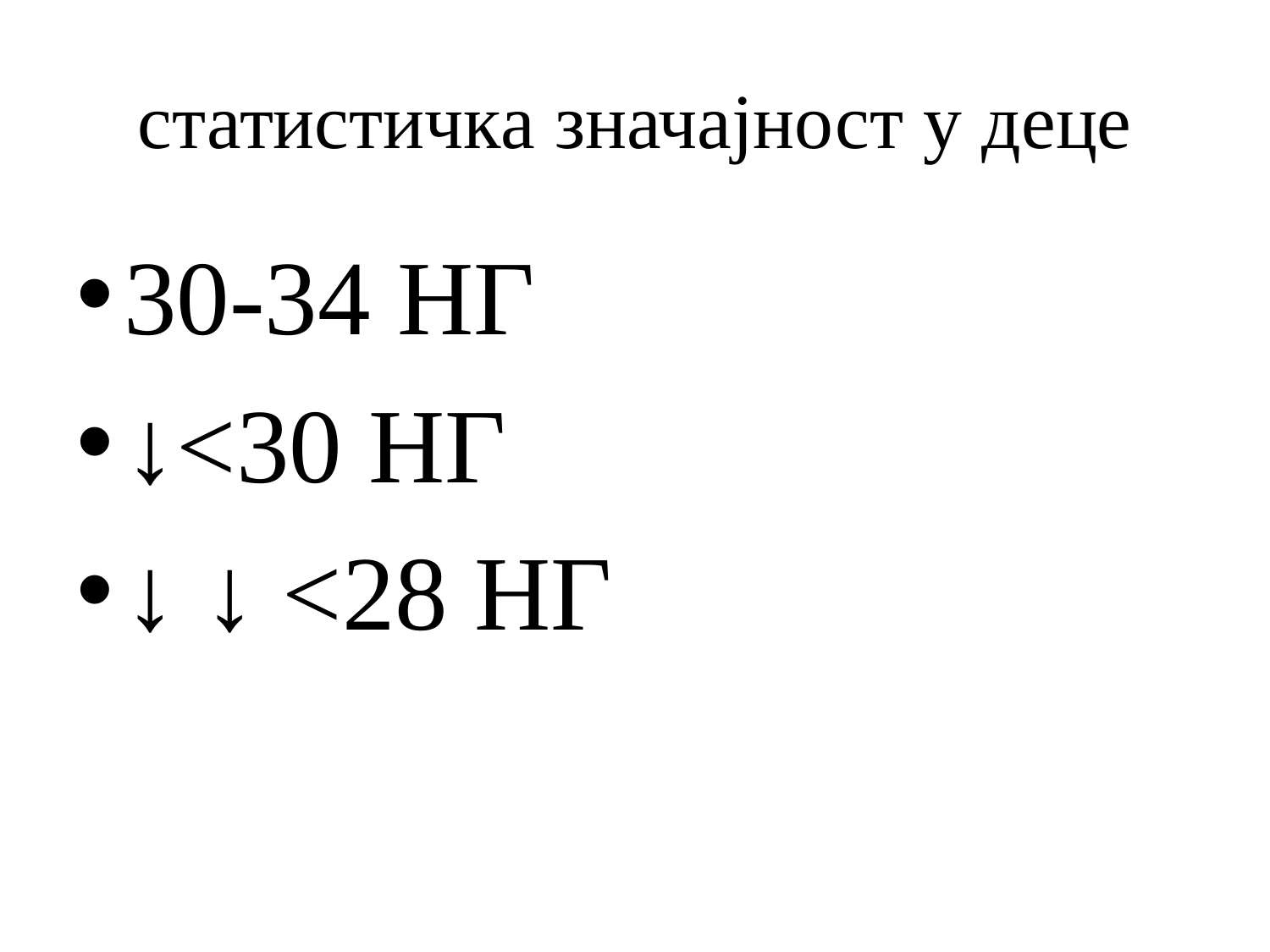

# статистичка значајност у деце
30-34 НГ
↓<30 НГ
↓ ↓ <28 НГ